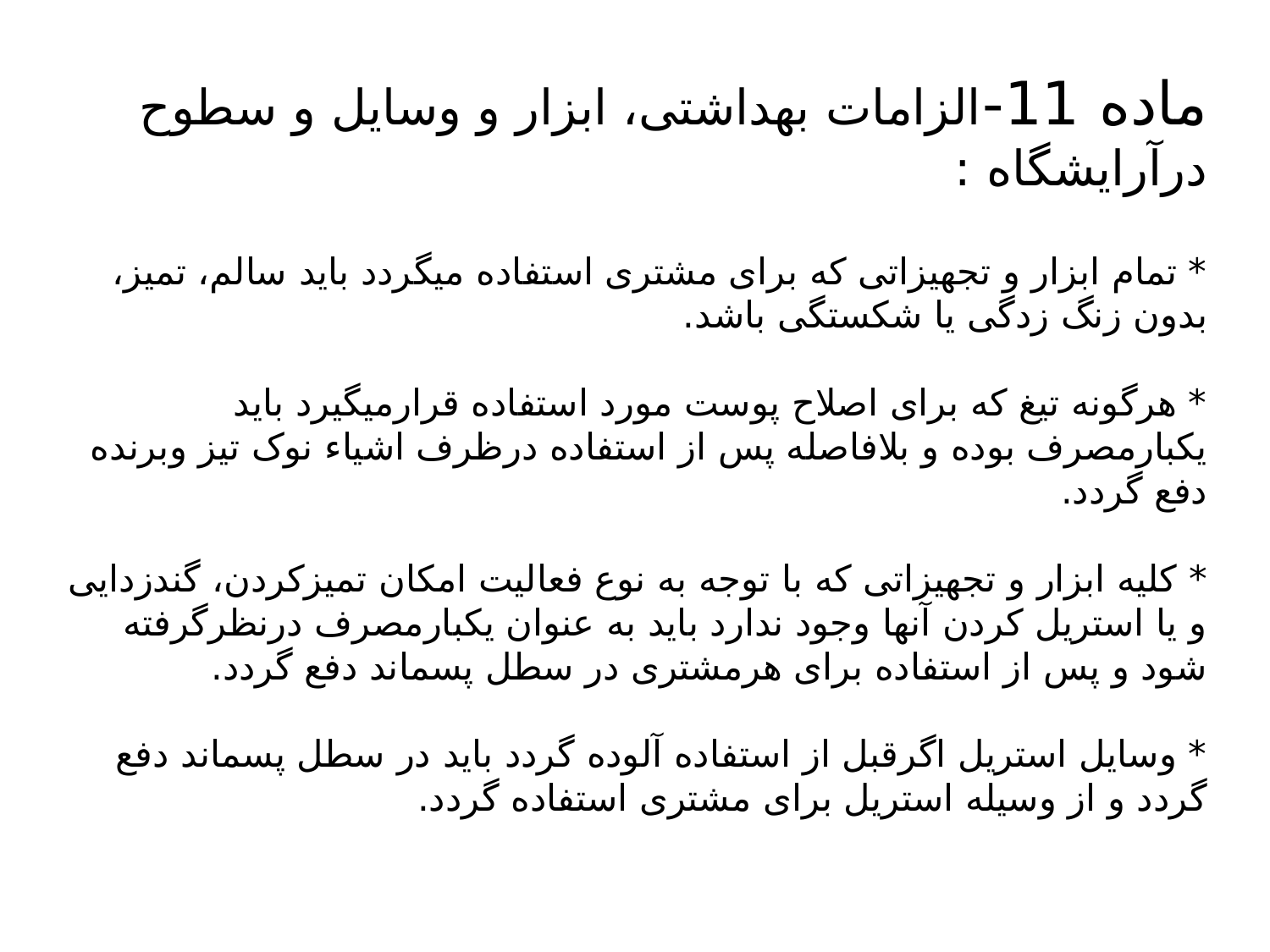

# ماده 11-الزامات بهداشتی، ابزار و وسایل و سطوح درآرایشگاه : * تمام ابزار و تجهیزاتی که برای مشتری استفاده میگردد باید سالم، تمیز، بدون زنگ زدگی یا شکستگی باشد. * هرگونه تیغ که برای اصلاح پوست مورد استفاده قرارمیگیرد باید یکبارمصرف بوده و بلافاصله پس از استفاده درظرف اشیاء نوک تیز وبرنده دفع گردد. * کلیه ابزار و تجهیزاتی که با توجه به نوع فعالیت امکان تمیزکردن، گندزدایی و یا استریل کردن آنها وجود ندارد باید به عنوان یکبارمصرف درنظرگرفته شود و پس از استفاده برای هرمشتری در سطل پسماند دفع گردد. * وسایل استریل اگرقبل از استفاده آلوده گردد باید در سطل پسماند دفع گردد و از وسیله استریل برای مشتری استفاده گردد.